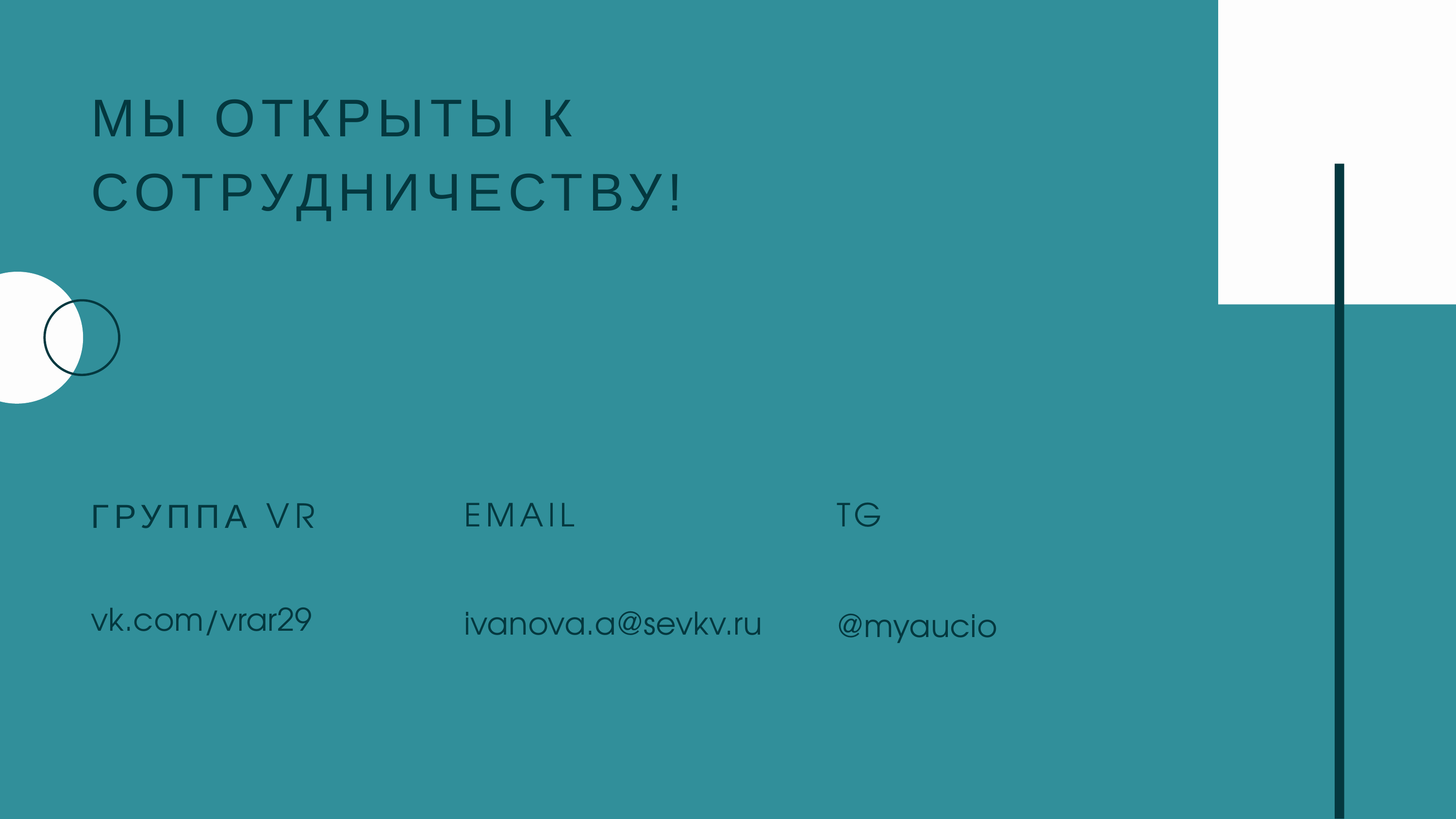

МЫ ОТКРЫТЫ К СОТРУДНИЧЕСТВУ!

ГРУППА VR
vk.com/vrar29
EMAIL
ivanova.a@sevkv.ru
TG

@myaucio